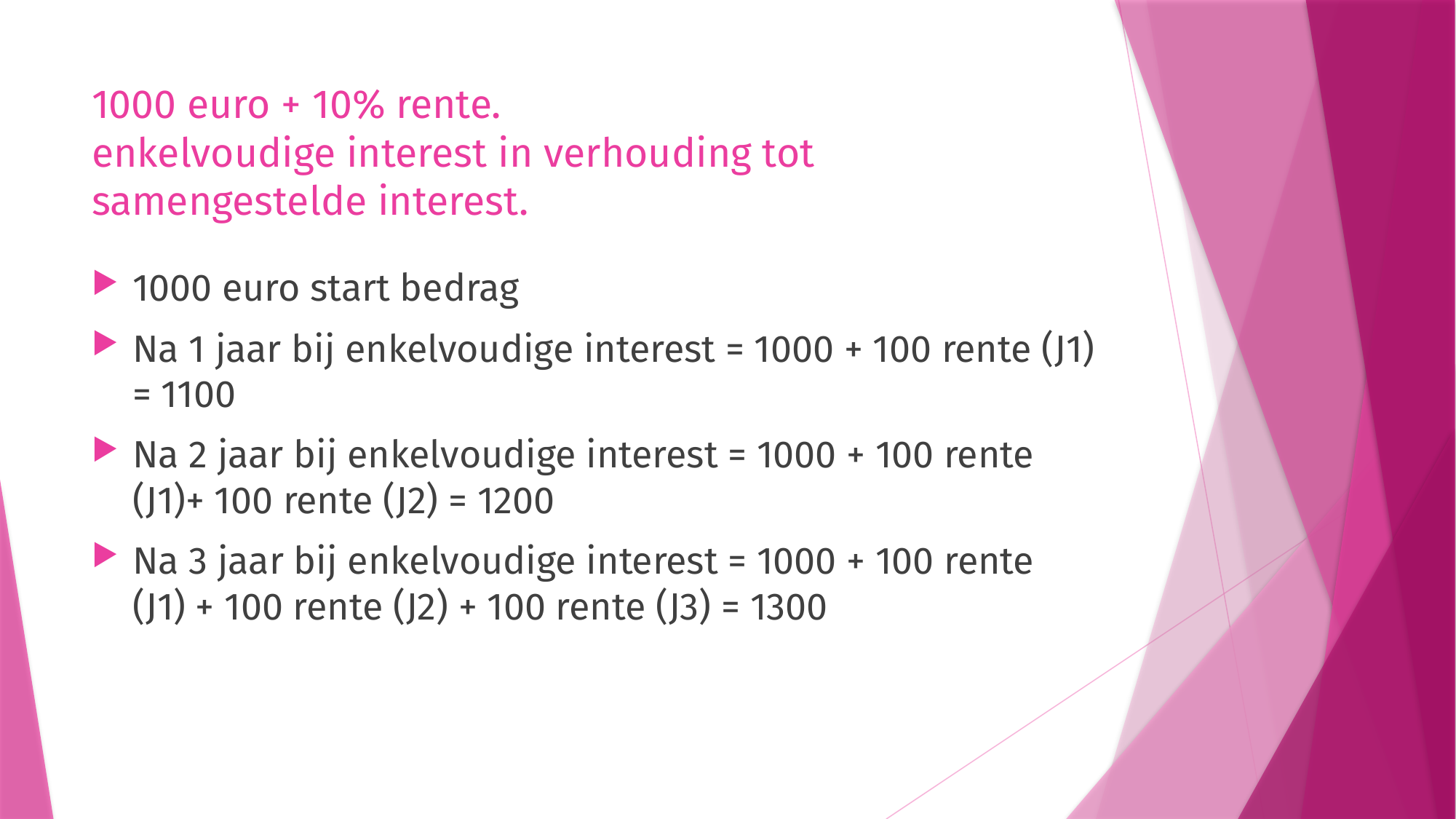

# 1000 euro + 10% rente. enkelvoudige interest in verhouding tot samengestelde interest.
1000 euro start bedrag
Na 1 jaar bij enkelvoudige interest = 1000 + 100 rente (J1) = 1100
Na 2 jaar bij enkelvoudige interest = 1000 + 100 rente (J1)+ 100 rente (J2) = 1200
Na 3 jaar bij enkelvoudige interest = 1000 + 100 rente (J1) + 100 rente (J2) + 100 rente (J3) = 1300